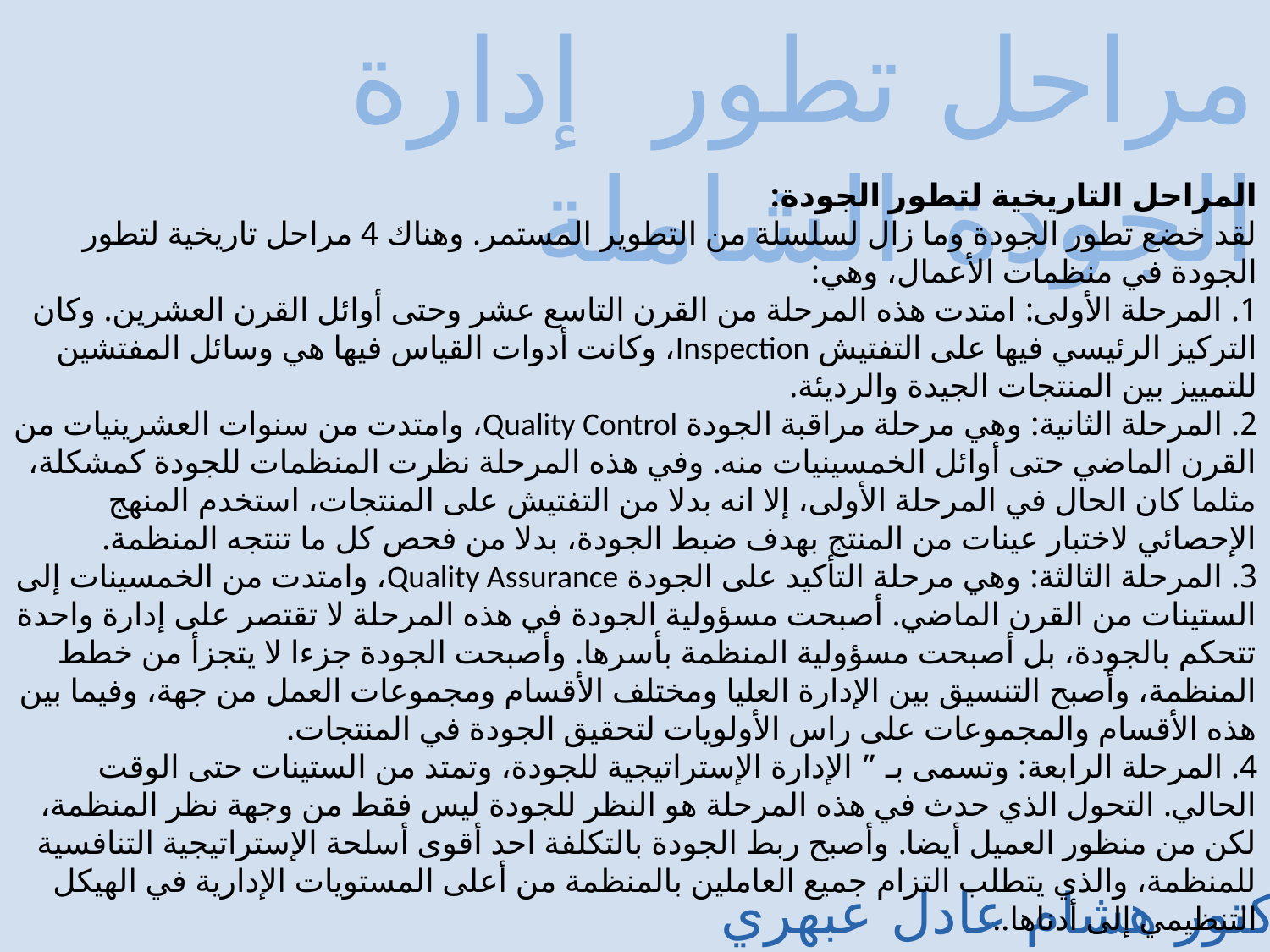

مراحل تطور  إدارة الجودة الشاملة
المراحل التاريخية لتطور الجودة:
لقد خضع تطور الجودة وما زال لسلسلة من التطوير المستمر. وهناك 4 مراحل تاريخية لتطور الجودة في منظمات الأعمال، وهي:
1. المرحلة الأولى: امتدت هذه المرحلة من القرن التاسع عشر وحتى أوائل القرن العشرين. وكان التركيز الرئيسي فيها على التفتيش Inspection، وكانت أدوات القياس فيها هي وسائل المفتشين للتمييز بين المنتجات الجيدة والرديئة.
2. المرحلة الثانية: وهي مرحلة مراقبة الجودة Quality Control، وامتدت من سنوات العشرينيات من القرن الماضي حتى أوائل الخمسينيات منه. وفي هذه المرحلة نظرت المنظمات للجودة كمشكلة، مثلما كان الحال في المرحلة الأولى، إلا انه بدلا من التفتيش على المنتجات، استخدم المنهج الإحصائي لاختبار عينات من المنتج بهدف ضبط الجودة، بدلا من فحص كل ما تنتجه المنظمة.
3. المرحلة الثالثة: وهي مرحلة التأكيد على الجودة Quality Assurance، وامتدت من الخمسينات إلى الستينات من القرن الماضي. أصبحت مسؤولية الجودة في هذه المرحلة لا تقتصر على إدارة واحدة تتحكم بالجودة، بل أصبحت مسؤولية المنظمة بأسرها. وأصبحت الجودة جزءا لا يتجزأ من خطط المنظمة، وأصبح التنسيق بين الإدارة العليا ومختلف الأقسام ومجموعات العمل من جهة، وفيما بين هذه الأقسام والمجموعات على راس الأولويات لتحقيق الجودة في المنتجات.
4. المرحلة الرابعة: وتسمى بـ ” الإدارة الإستراتيجية للجودة، وتمتد من الستينات حتى الوقت الحالي. التحول الذي حدث في هذه المرحلة هو النظر للجودة ليس فقط من وجهة نظر المنظمة، لكن من منظور العميل أيضا. وأصبح ربط الجودة بالتكلفة احد أقوى أسلحة الإستراتيجية التنافسية للمنظمة، والذي يتطلب التزام جميع العاملين بالمنظمة من أعلى المستويات الإدارية في الهيكل التنظيمي إلى أدناها..
الدكتور هشام عادل عبهري